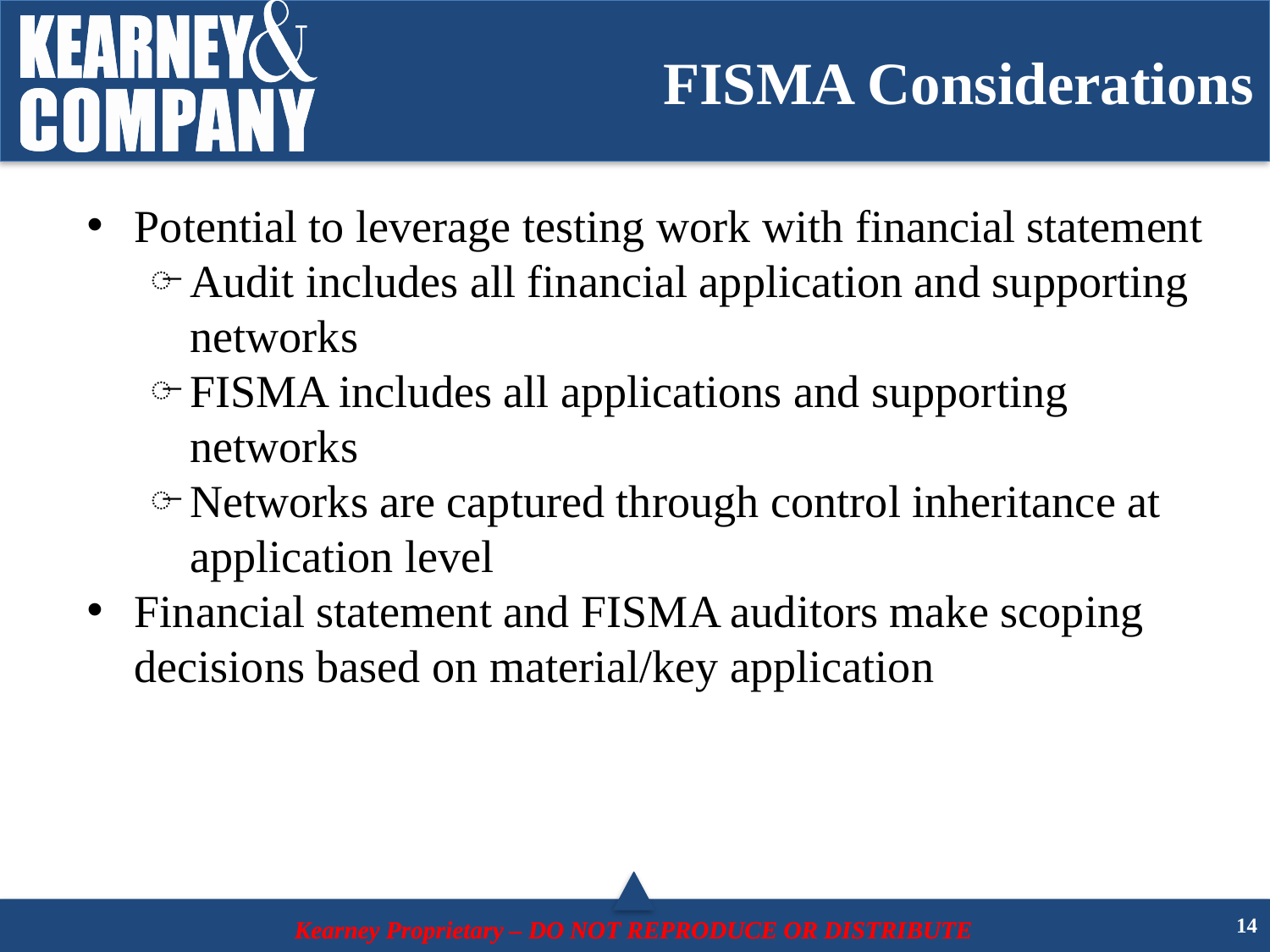

# FISMA Considerations
Potential to leverage testing work with financial statement
Audit includes all financial application and supporting networks
FISMA includes all applications and supporting networks
Networks are captured through control inheritance at application level
Financial statement and FISMA auditors make scoping decisions based on material/key application
14